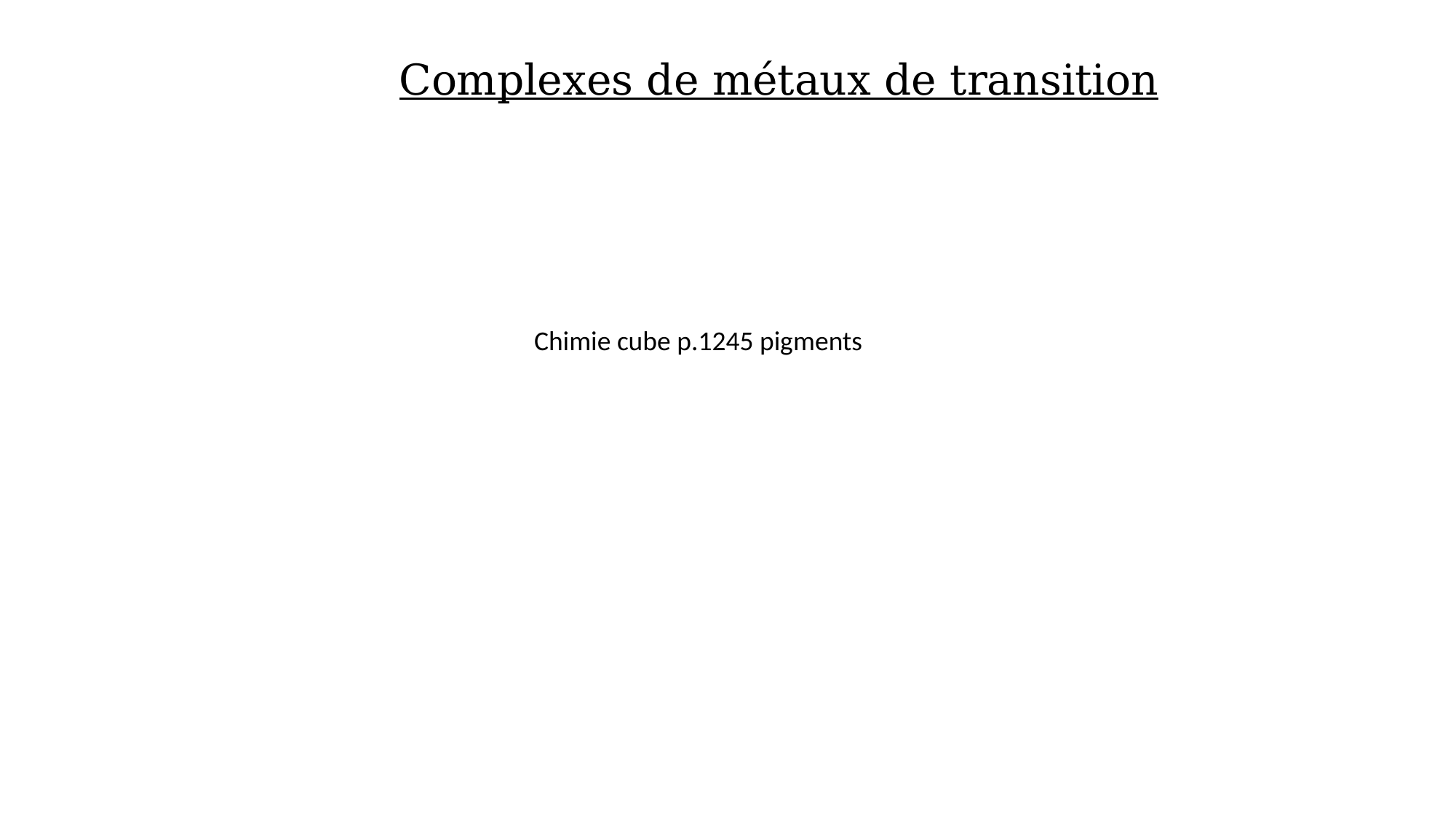

Complexes de métaux de transition
Chimie cube p.1245 pigments